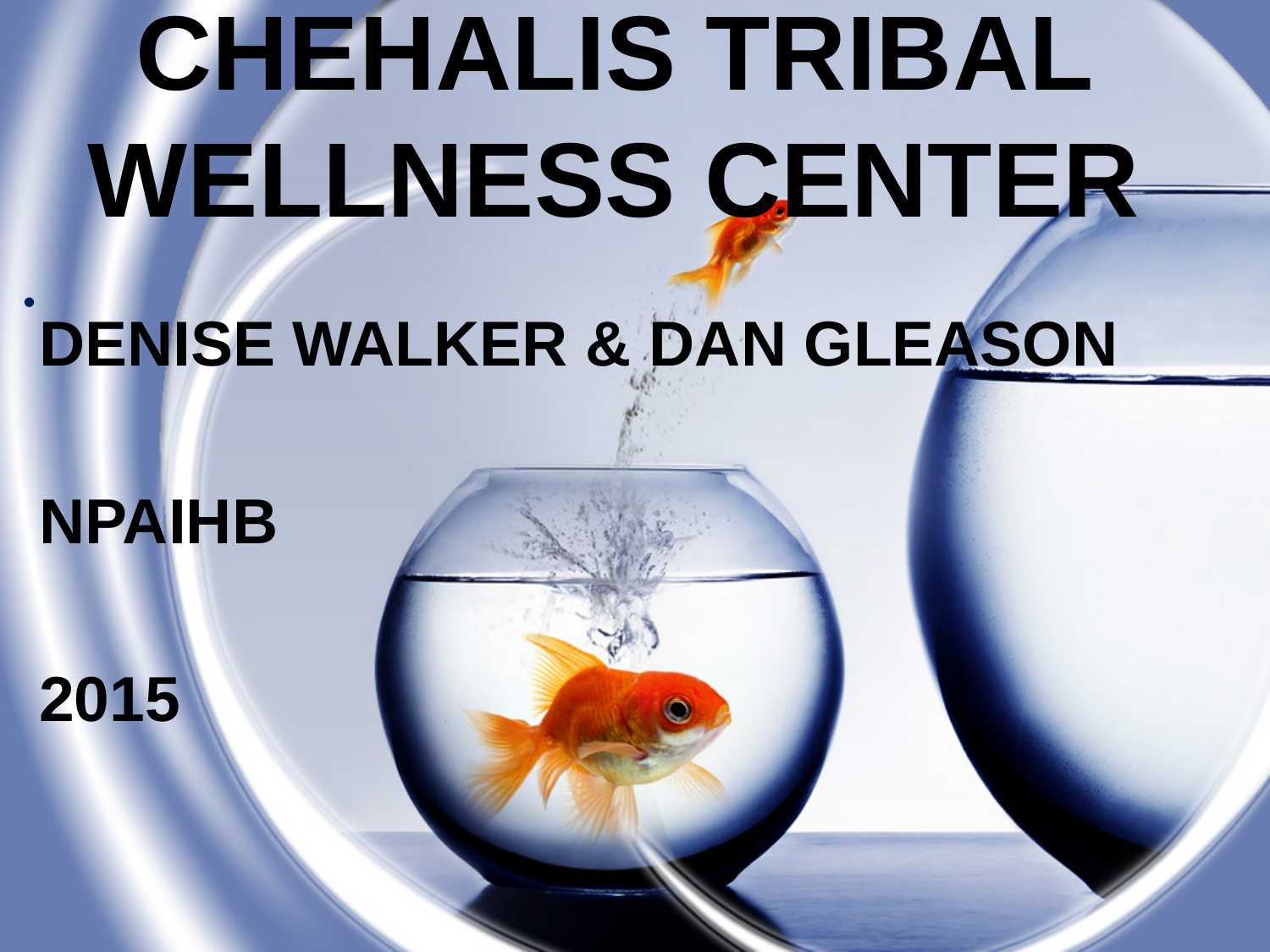

# CHEHALIS TRIBAL WELLNESS CENTER

DENISE WALKER & DAN GLEASON

NPAIHB

2015